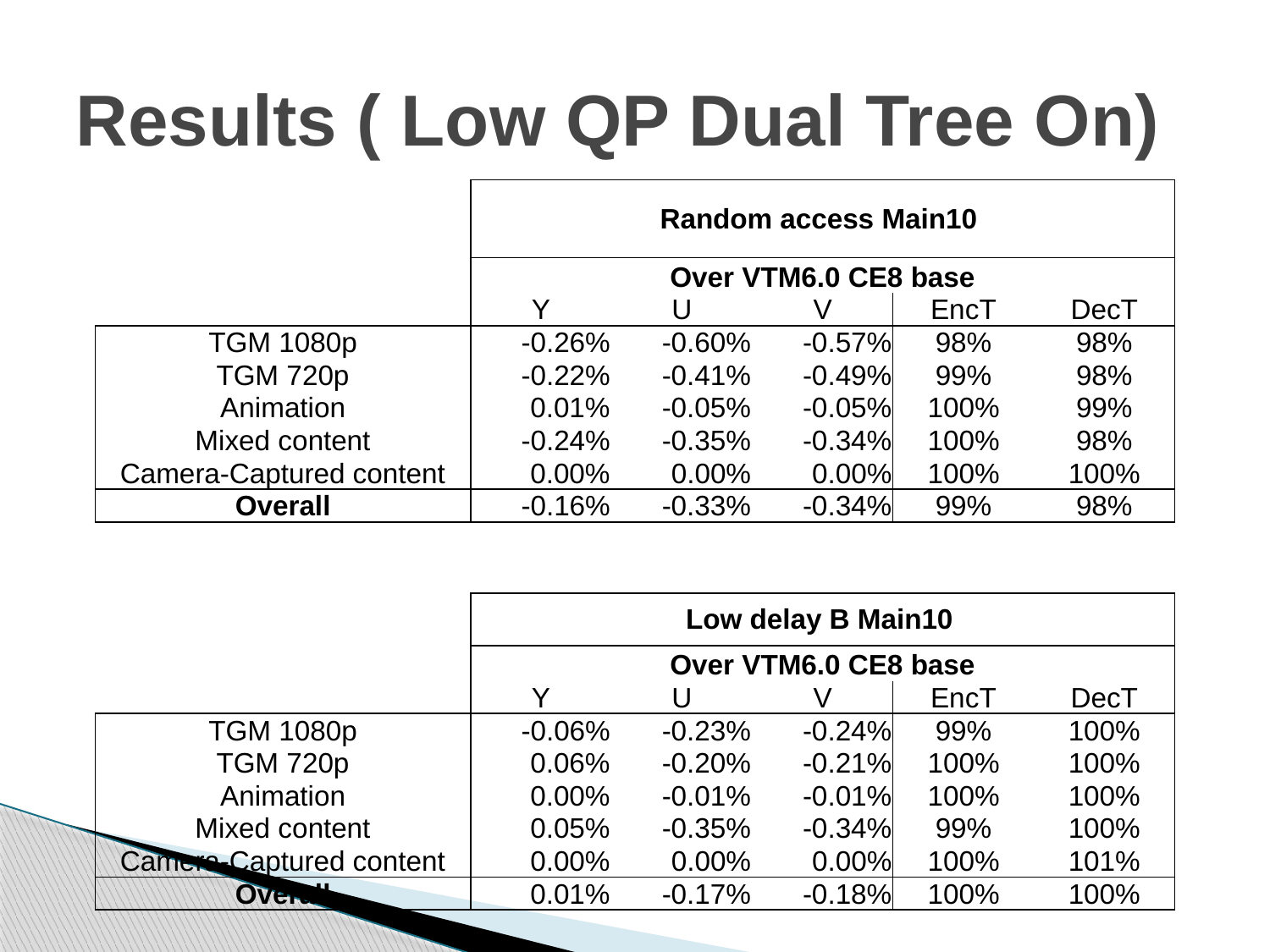

# Results ( Low QP Dual Tree On)
|  | Random access Main10 |  |  |  |  |
| --- | --- | --- | --- | --- | --- |
|  | Over VTM6.0 CE8 base |  |  |  |  |
|  | Y | U | V | EncT | DecT |
| TGM 1080p | -0.26% | -0.60% | -0.57% | 98% | 98% |
| TGM 720p | -0.22% | -0.41% | -0.49% | 99% | 98% |
| Animation | 0.01% | -0.05% | -0.05% | 100% | 99% |
| Mixed content | -0.24% | -0.35% | -0.34% | 100% | 98% |
| Camera-Captured content | 0.00% | 0.00% | 0.00% | 100% | 100% |
| Overall | -0.16% | -0.33% | -0.34% | 99% | 98% |
|  |  |  |  |  |  |
|  |  |  |  |  |  |
|  | Low delay B Main10 |  |  |  |  |
|  | Over VTM6.0 CE8 base |  |  |  |  |
|  | Y | U | V | EncT | DecT |
| TGM 1080p | -0.06% | -0.23% | -0.24% | 99% | 100% |
| TGM 720p | 0.06% | -0.20% | -0.21% | 100% | 100% |
| Animation | 0.00% | -0.01% | -0.01% | 100% | 100% |
| Mixed content | 0.05% | -0.35% | -0.34% | 99% | 100% |
| Camera-Captured content | 0.00% | 0.00% | 0.00% | 100% | 101% |
| Overall | 0.01% | -0.17% | -0.18% | 100% | 100% |